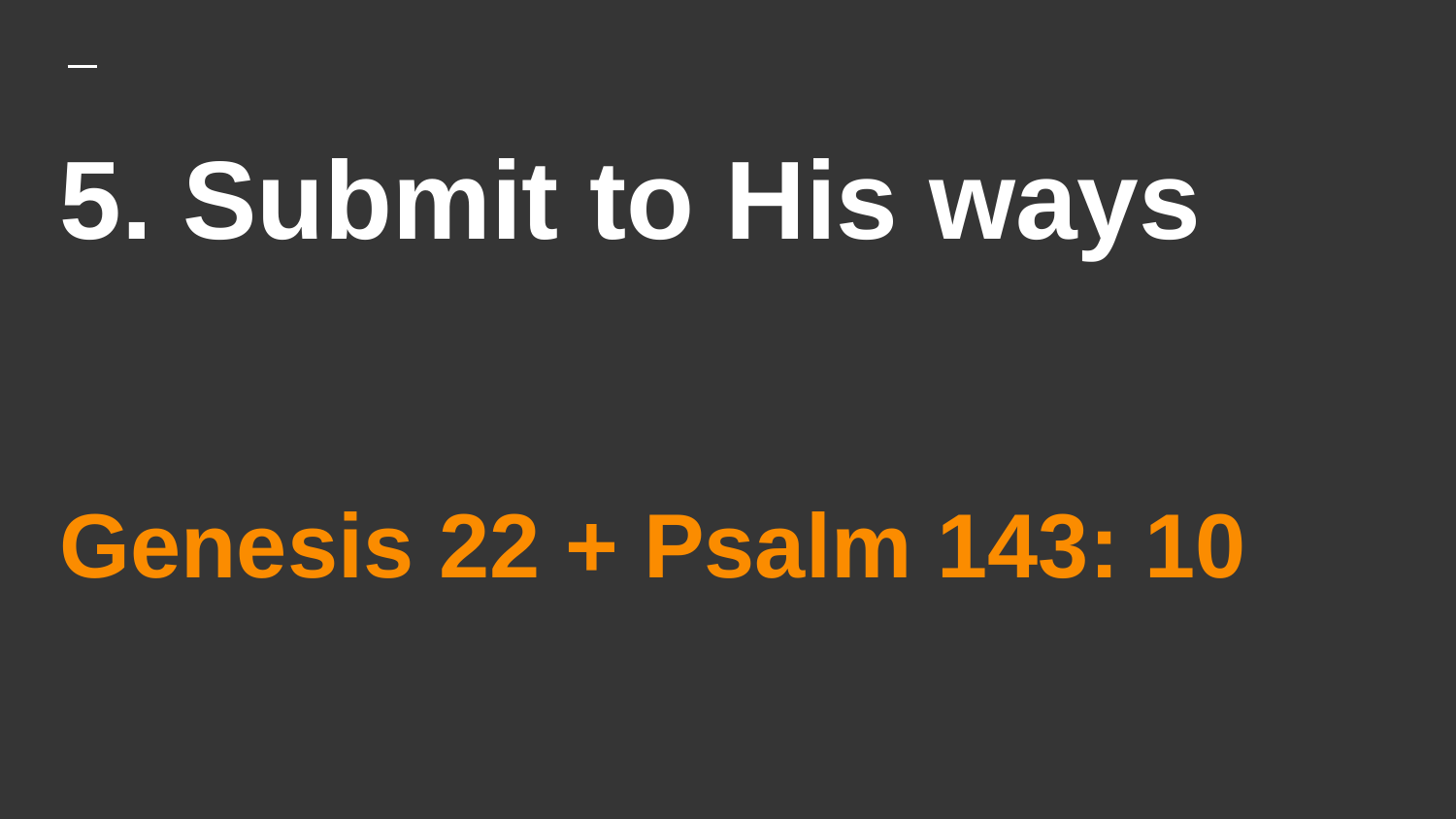

# 5. Submit to His ways Genesis 22 + Psalm 143: 10